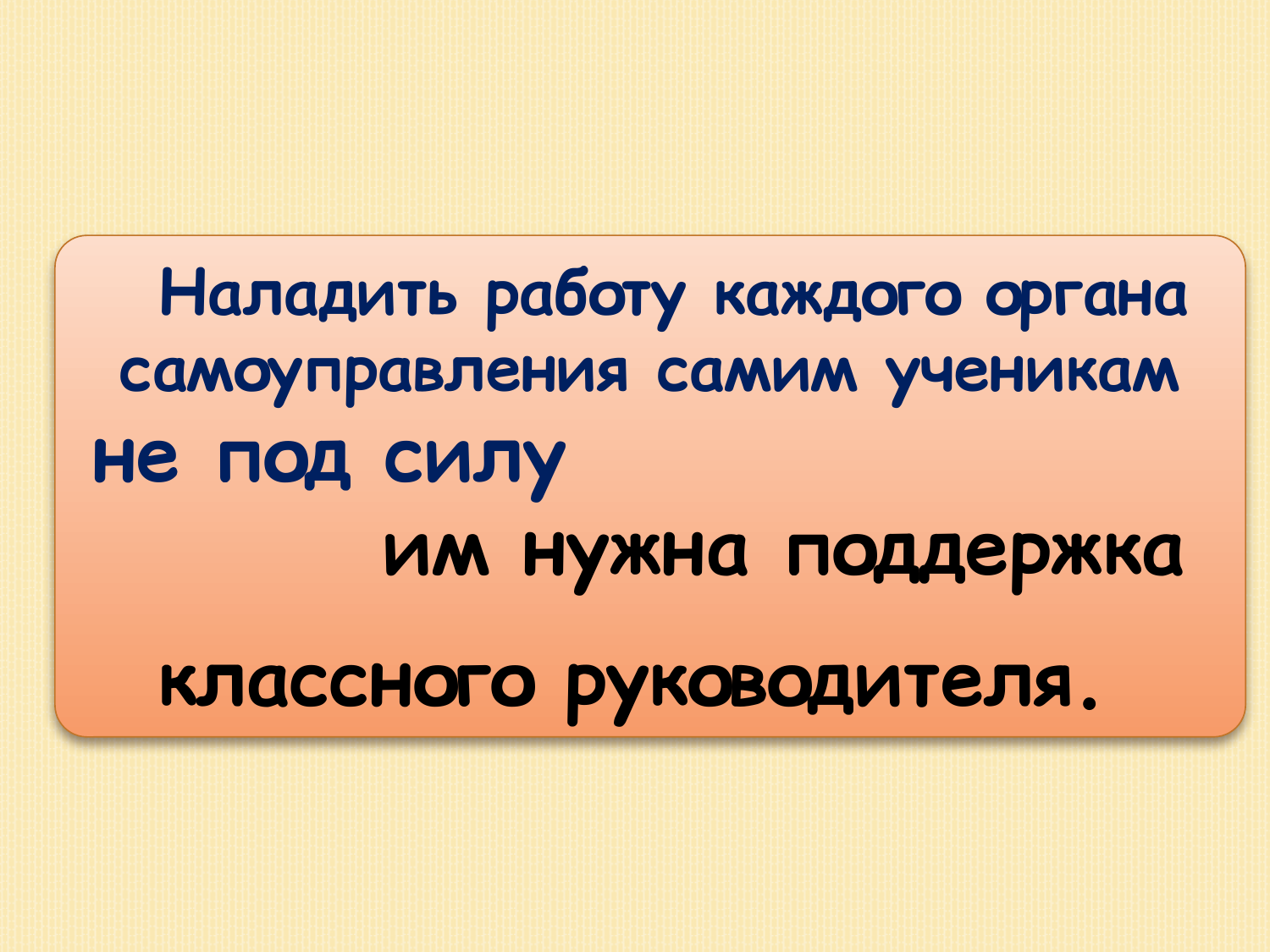

Наладить работу каждого органа самоуправления самим ученикам не под силу                             им нужна поддержка
классного руководителя.